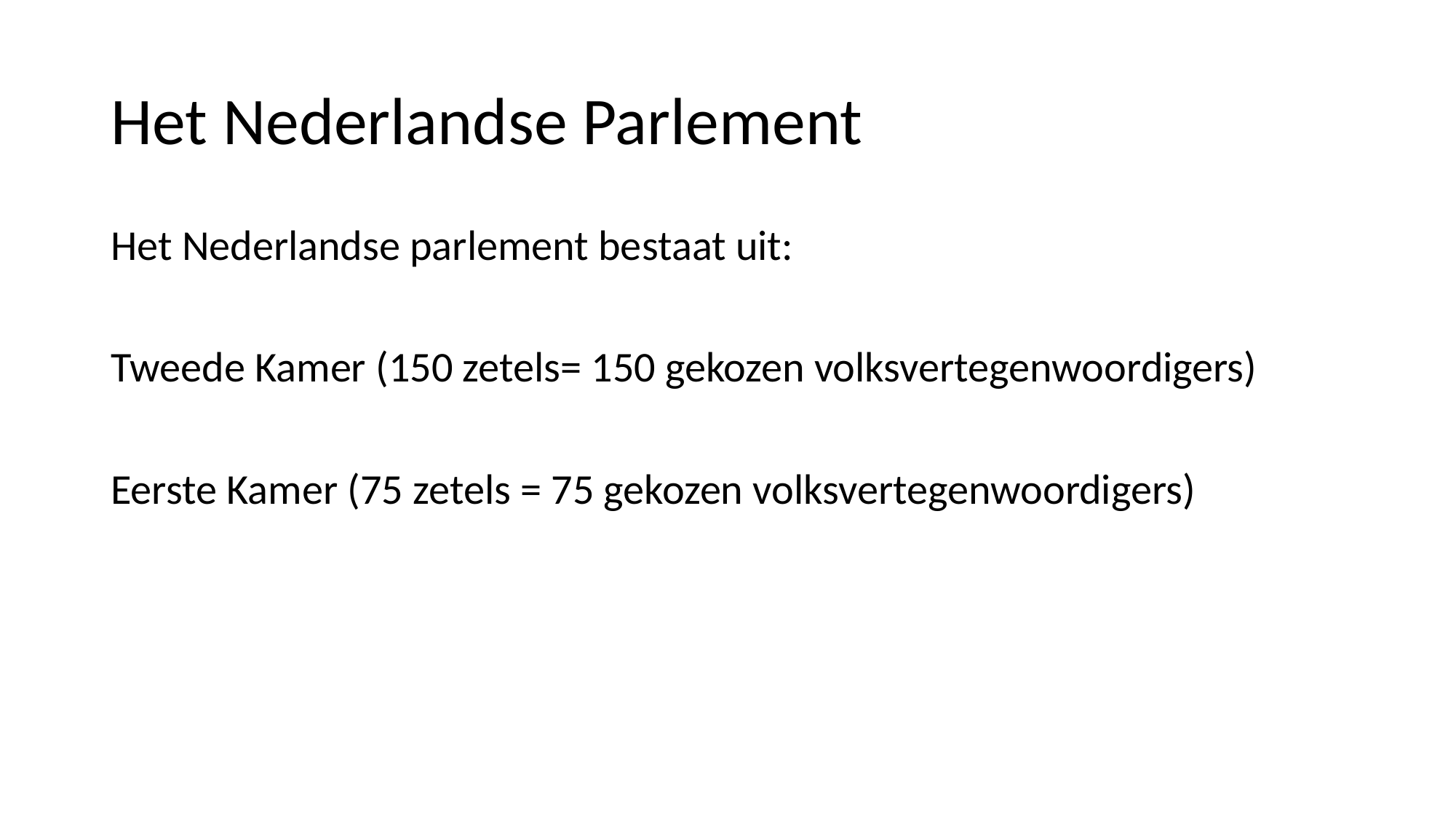

# Het Nederlandse Parlement
Het Nederlandse parlement bestaat uit:

Tweede Kamer (150 zetels= 150 gekozen volksvertegenwoordigers)

Eerste Kamer (75 zetels = 75 gekozen volksvertegenwoordigers)